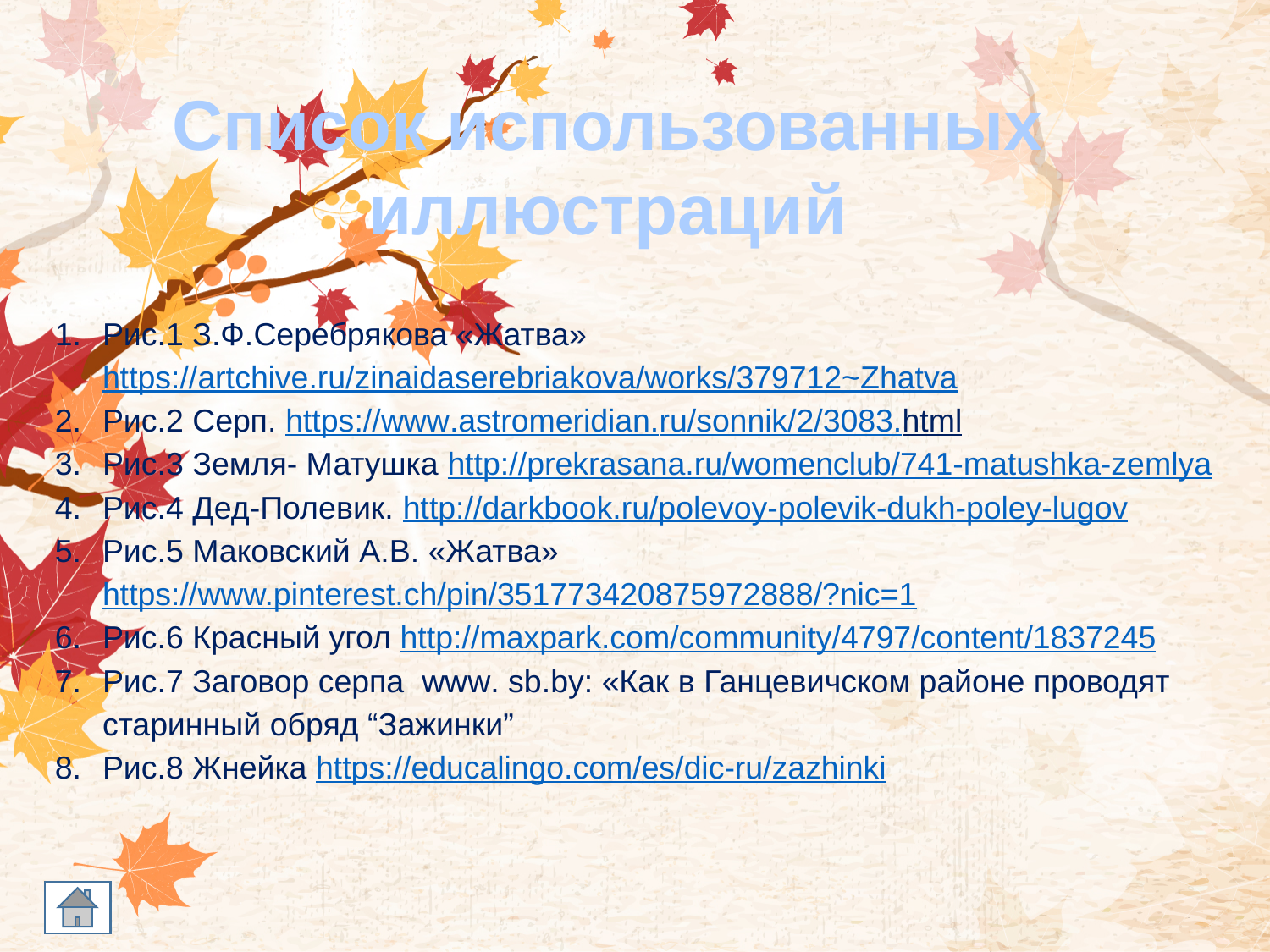

Список использованных иллюстраций
Рис.1 З.Ф.Серебрякова «Жатва» https://artchive.ru/zinaidaserebriakova/works/379712~Zhatva
Рис.2 Серп. https://www.astromeridian.ru/sonnik/2/3083.html
Рис.3 Земля- Матушка http://prekrasana.ru/womenclub/741-matushka-zemlya
Рис.4 Дед-Полевик. http://darkbook.ru/polevoy-polevik-dukh-poley-lugov
Рис.5 Маковский А.В. «Жатва» https://www.pinterest.ch/pin/351773420875972888/?nic=1
Рис.6 Красный угол http://maxpark.com/community/4797/content/1837245
Рис.7 Заговор серпа  www. sb.by: «Как в Ганцевичском районе проводят старинный обряд “Зажинки”
Рис.8 Жнейка https://educalingo.com/es/dic-ru/zazhinki